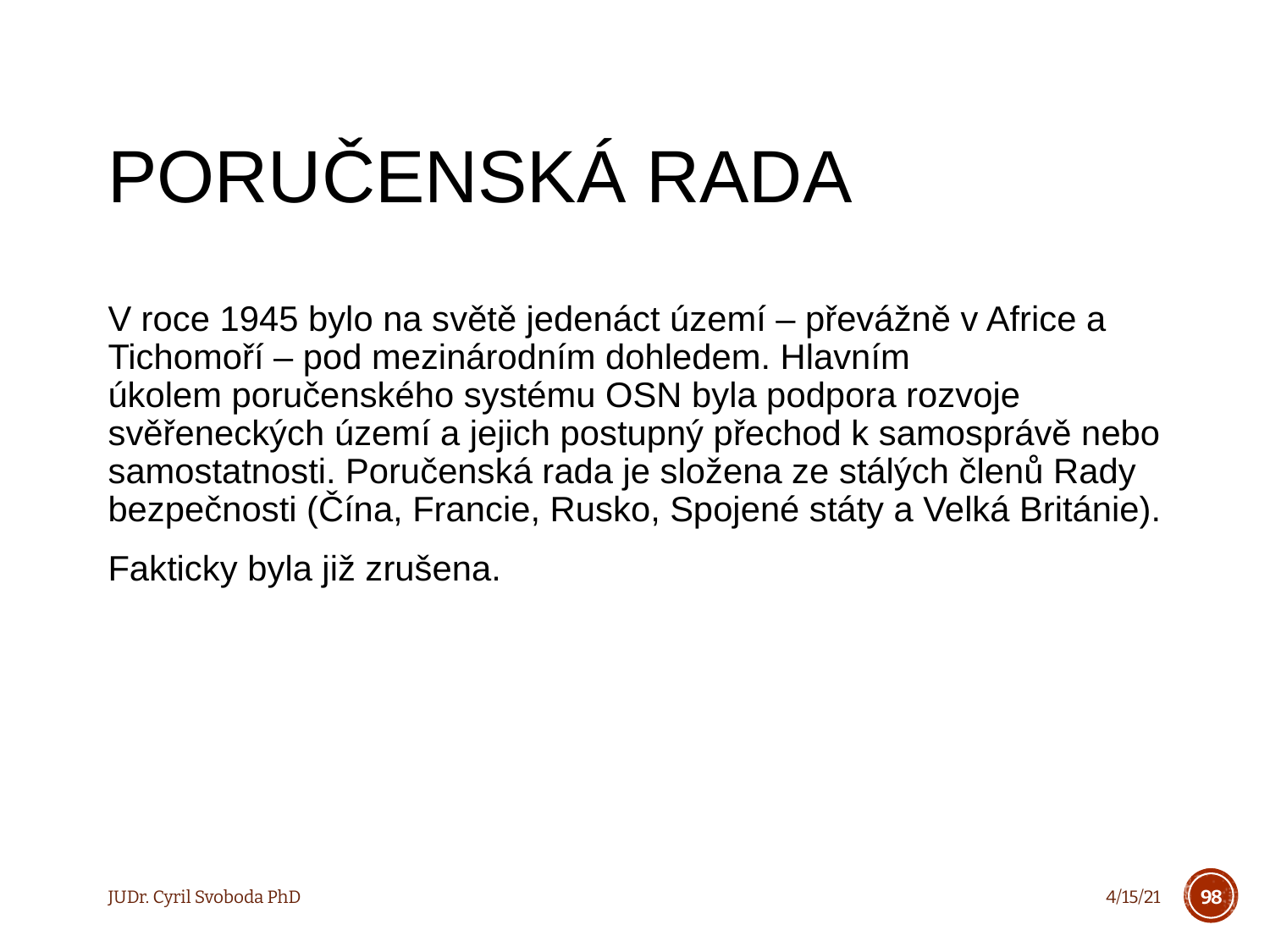

# Poručenská rada
V roce 1945 bylo na světě jedenáct území – převážně v Africe a Tichomoří – pod mezinárodním dohledem. Hlavním úkolem poručenského systému OSN byla podpora rozvoje svěřeneckých území a jejich postupný přechod k samosprávě nebo samostatnosti. Poručenská rada je složena ze stálých členů Rady bezpečnosti (Čína, Francie, Rusko, Spojené státy a Velká Británie).
Fakticky byla již zrušena.
JUDr. Cyril Svoboda PhD
4/15/21
98